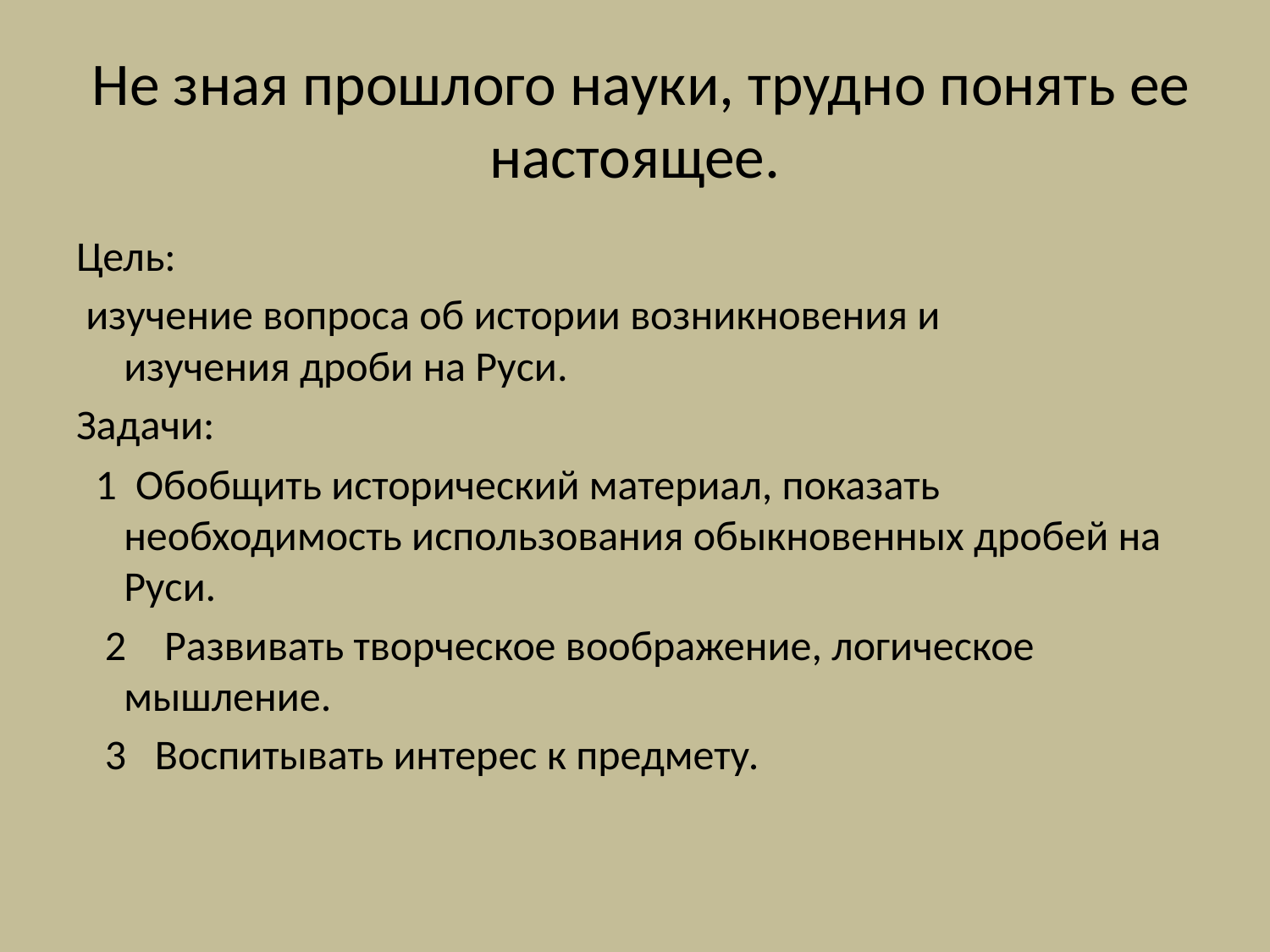

# Не зная прошлого науки, трудно понять ее настоящее.
Цель:
 изучение вопроса об истории возникновения и          изучения дроби на Руси.
Задачи:
  1  Обобщить исторический материал, показать необходимость использования обыкновенных дробей на Руси.
   2    Развивать творческое воображение, логическое мышление.
   3   Воспитывать интерес к предмету.